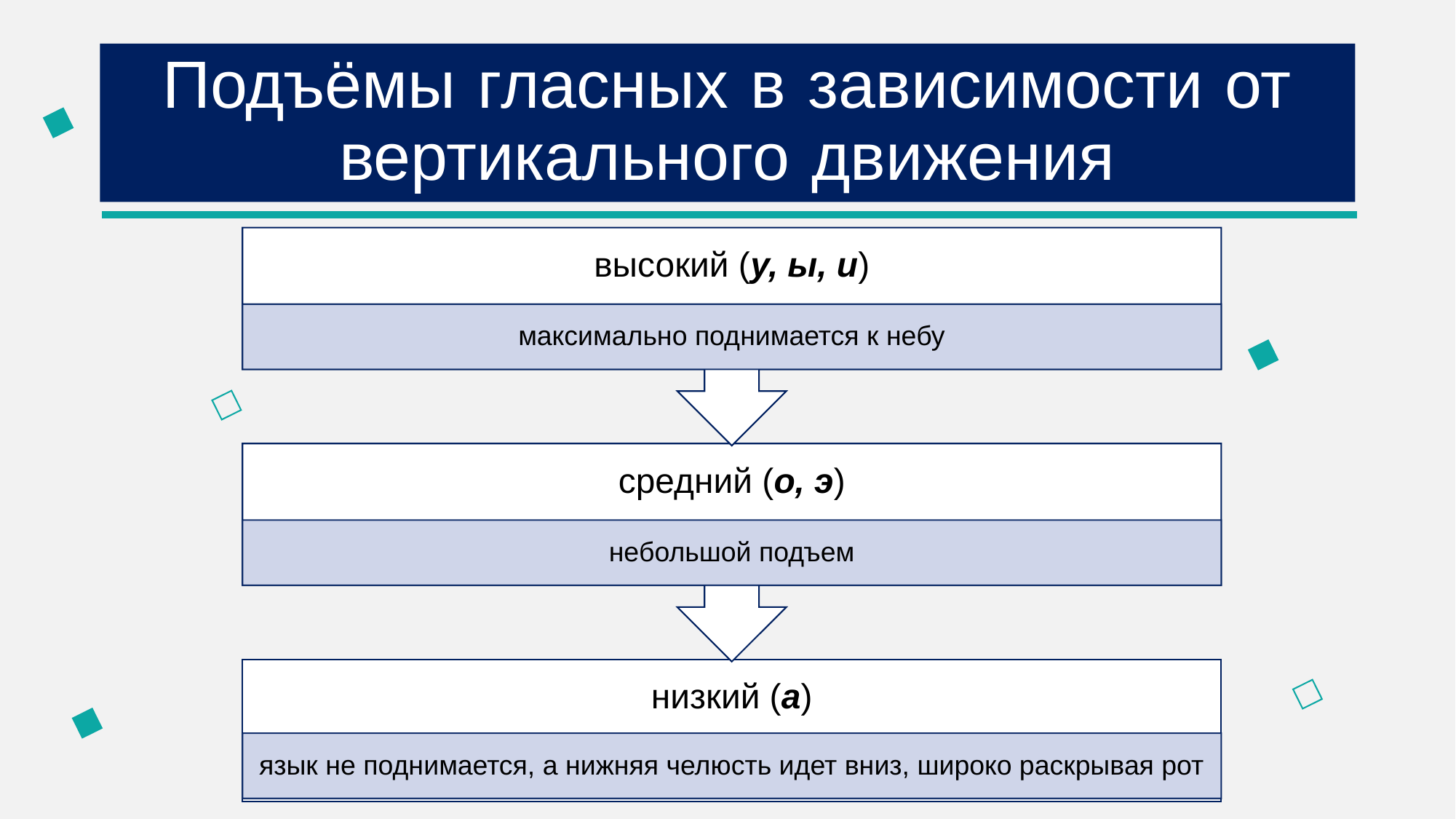

# Подъёмы гласных в зависимости от вертикального движения

высокий (у, ы, и)
максимально поднимается к небу
средний (о, э)
небольшой подъем
низкий (а)
язык не поднимается, а нижняя челюсть идет вниз, широко раскрывая рот